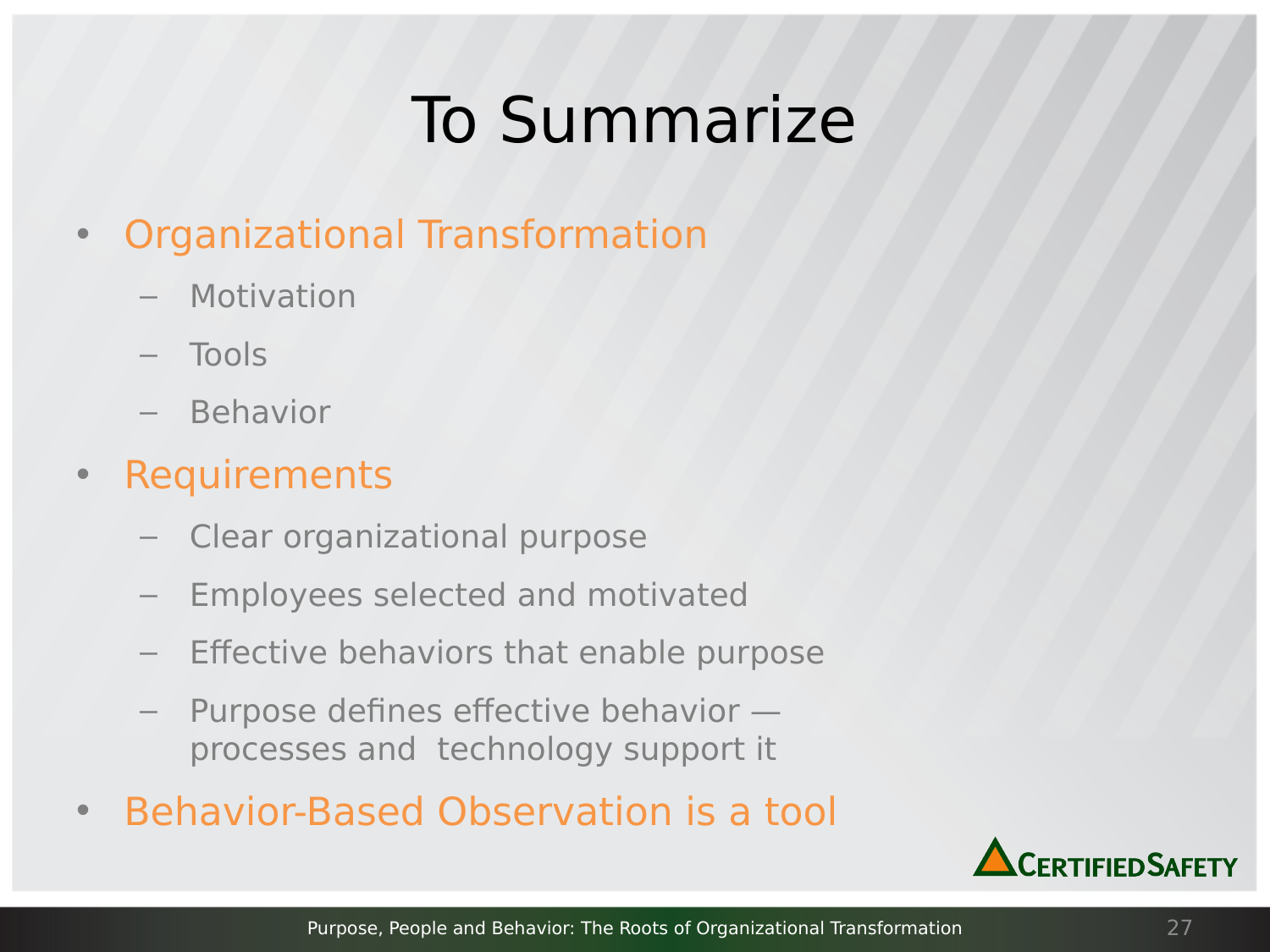

# To Summarize
Organizational Transformation
 Motivation
 Tools
 Behavior
Requirements
 Clear organizational purpose
 Employees selected and motivated
 Effective behaviors that enable purpose
 Purpose defines effective behavior —
 processes and  technology support it
Behavior-Based Observation is a tool
27
Purpose, People and Behavior: The Roots of Organizational Transformation